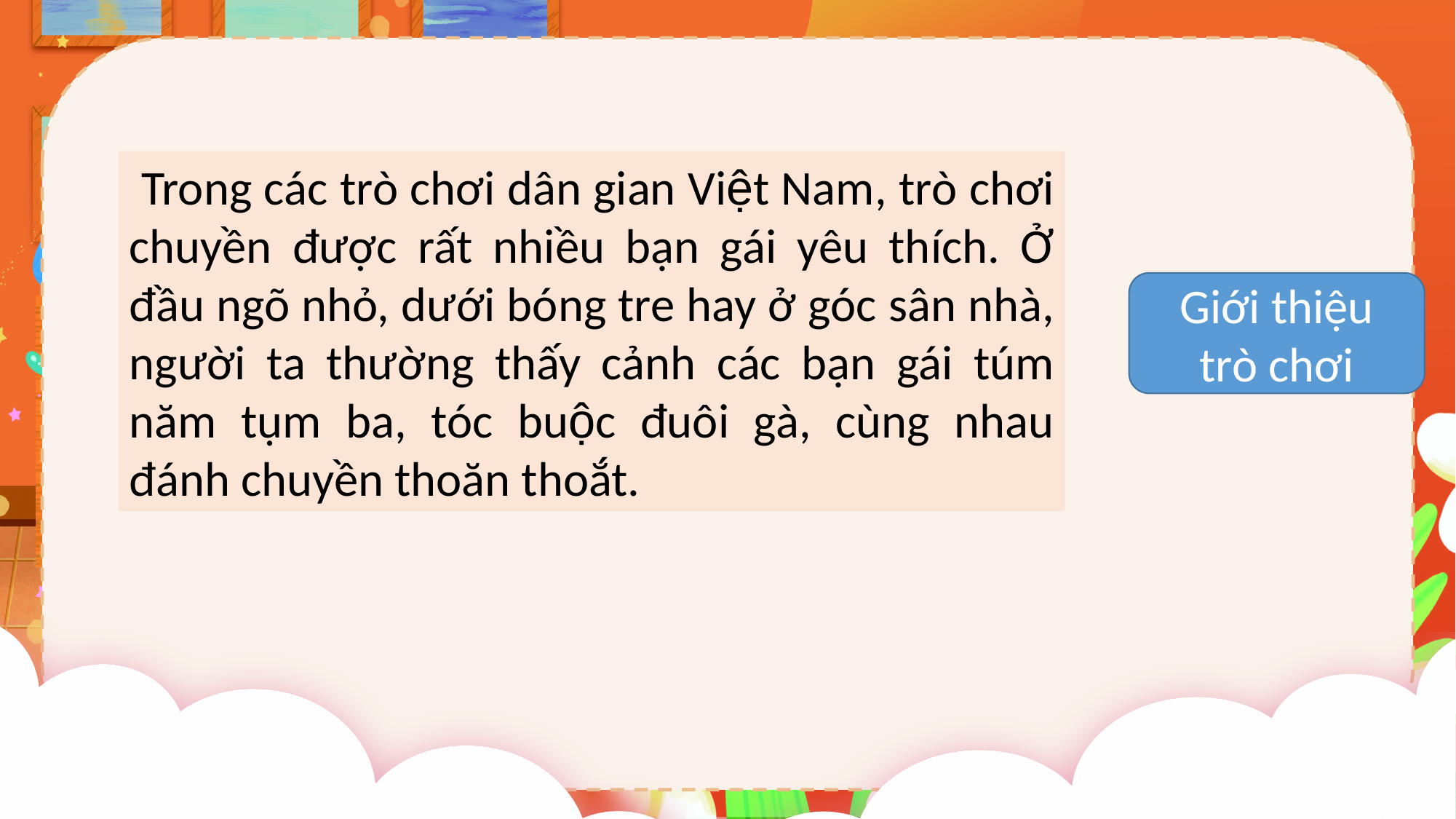

Trong các trò chơi dân gian Việt Nam, trò chơi chuyền được rất nhiều bạn gái yêu thích. Ở đầu ngõ nhỏ, dưới bóng tre hay ở góc sân nhà, người ta thường thấy cảnh các bạn gái túm năm tụm ba, tóc buộc đuôi gà, cùng nhau đánh chuyền thoăn thoắt.
Giới thiệu trò chơi